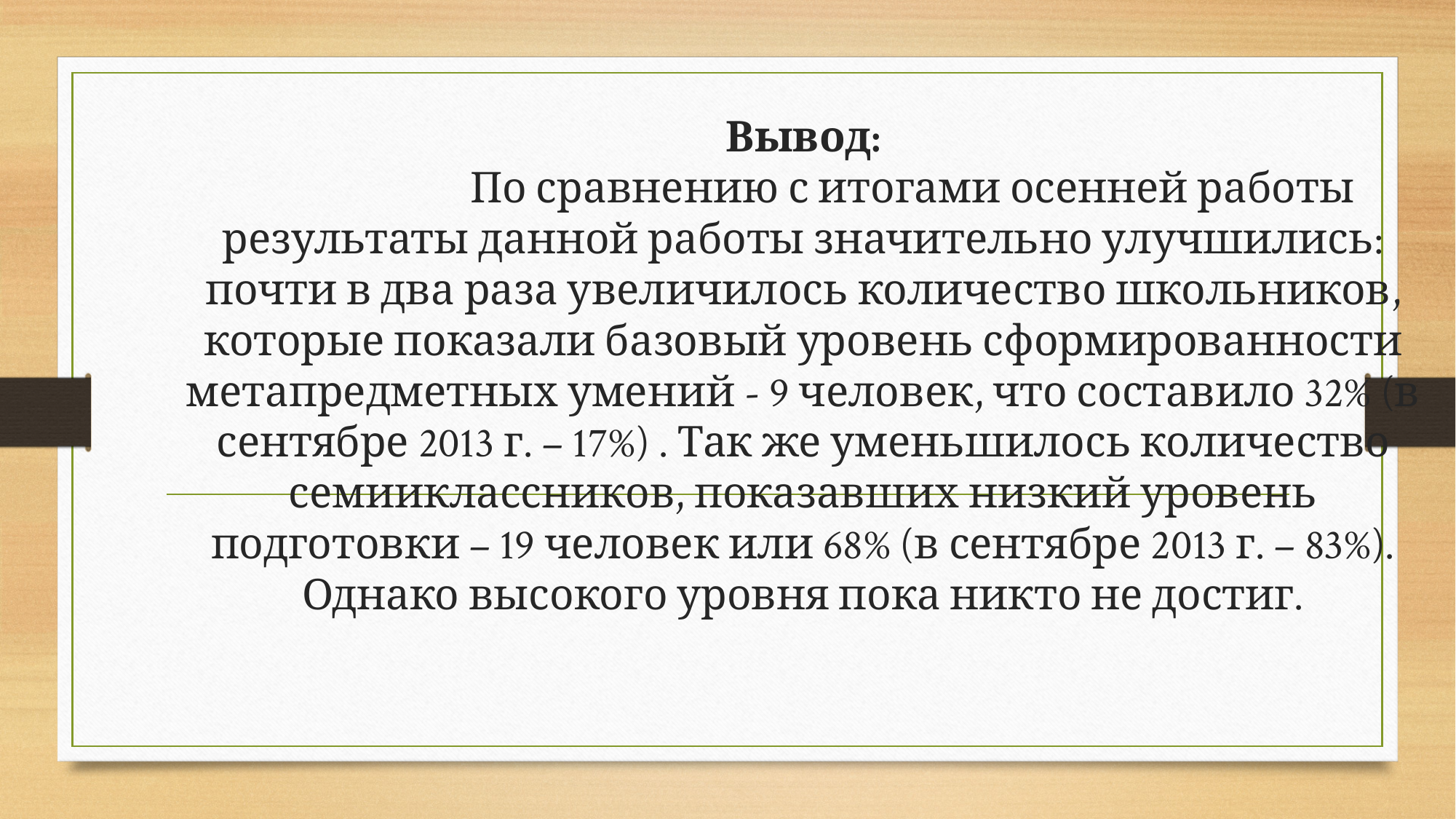

# Вывод: По сравнению с итогами осенней работы результаты данной работы значительно улучшились: почти в два раза увеличилось количество школьников, которые показали базовый уровень сформированности метапредметных умений - 9 человек, что составило 32% (в сентябре 2013 г. – 17%) . Так же уменьшилось количество семииклассников, показавших низкий уровень подготовки – 19 человек или 68% (в сентябре 2013 г. – 83%). Однако высокого уровня пока никто не достиг.